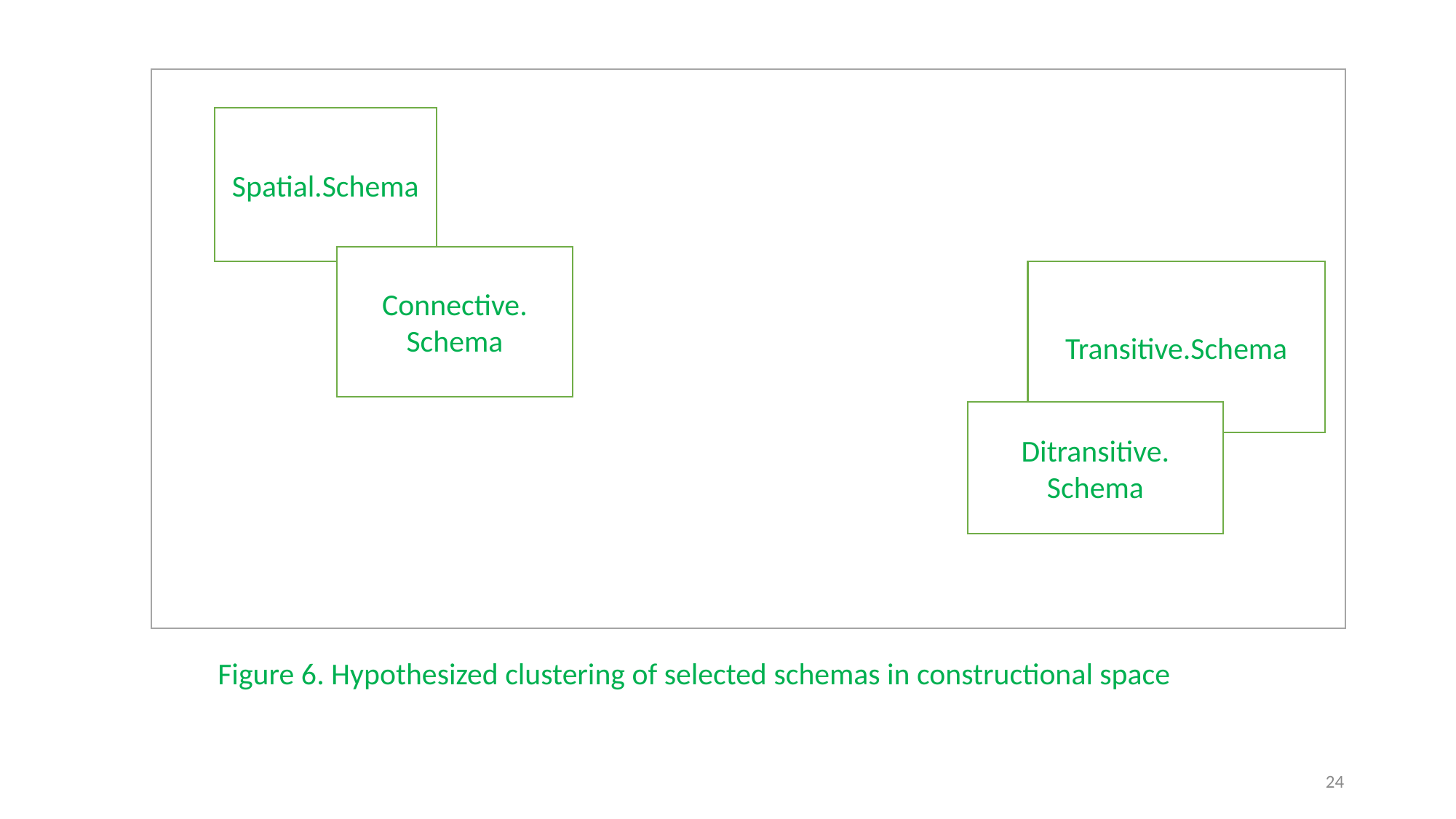

Figure 6. Hypothesized clustering of selected schemas in constructional space

Spatial.Schema
Spatial.Cxn
Connective.
Schema
Transitive.Schema
Connector.Cxn
Transitive.Cxn

Ditransitive.
Schema
Ditransitive.Cxn

24